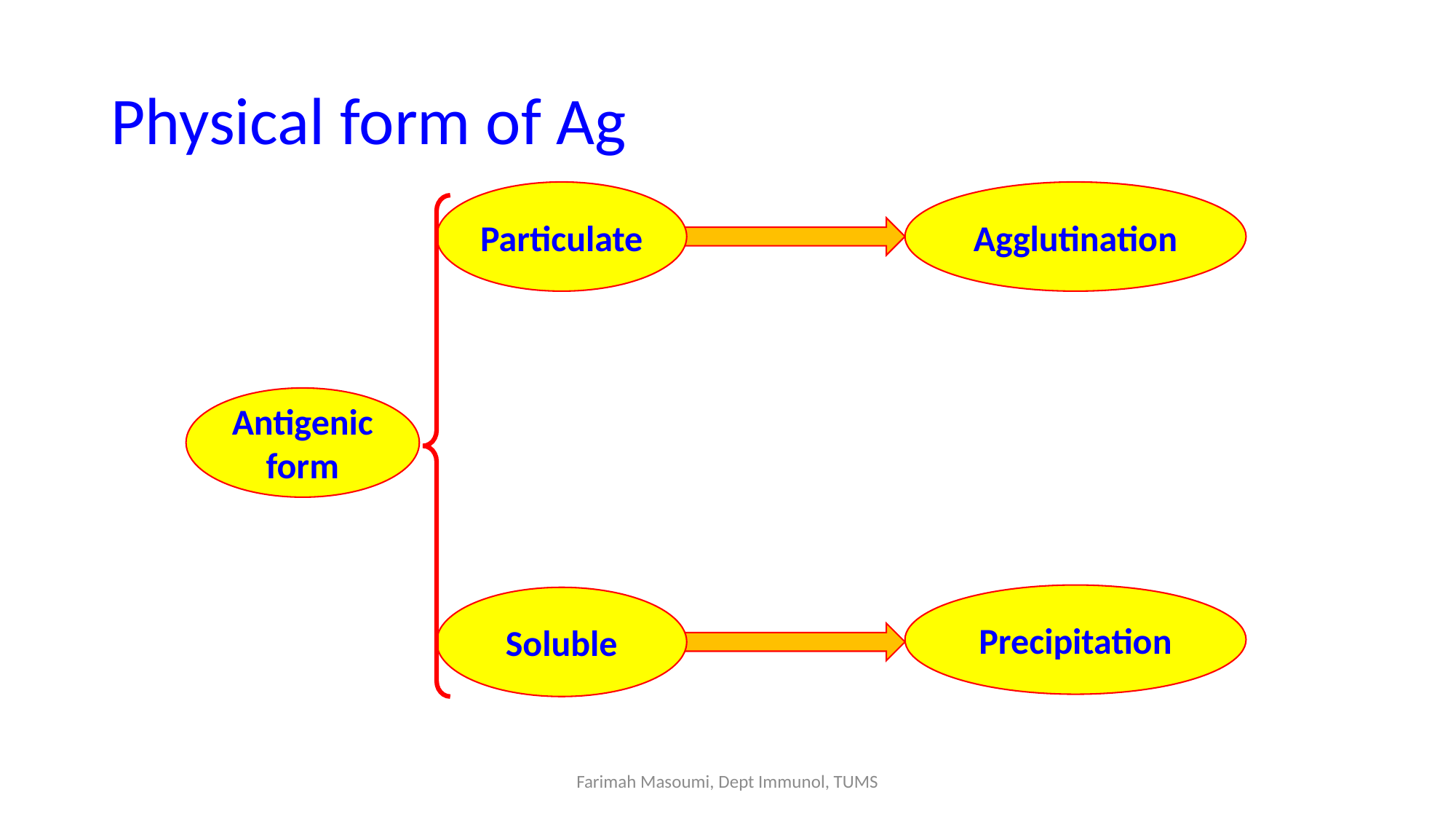

# Physical form of Ag
Particulate
Agglutination

Antigenic form
Precipitation
Soluble

Farimah Masoumi, Dept Immunol, TUMS